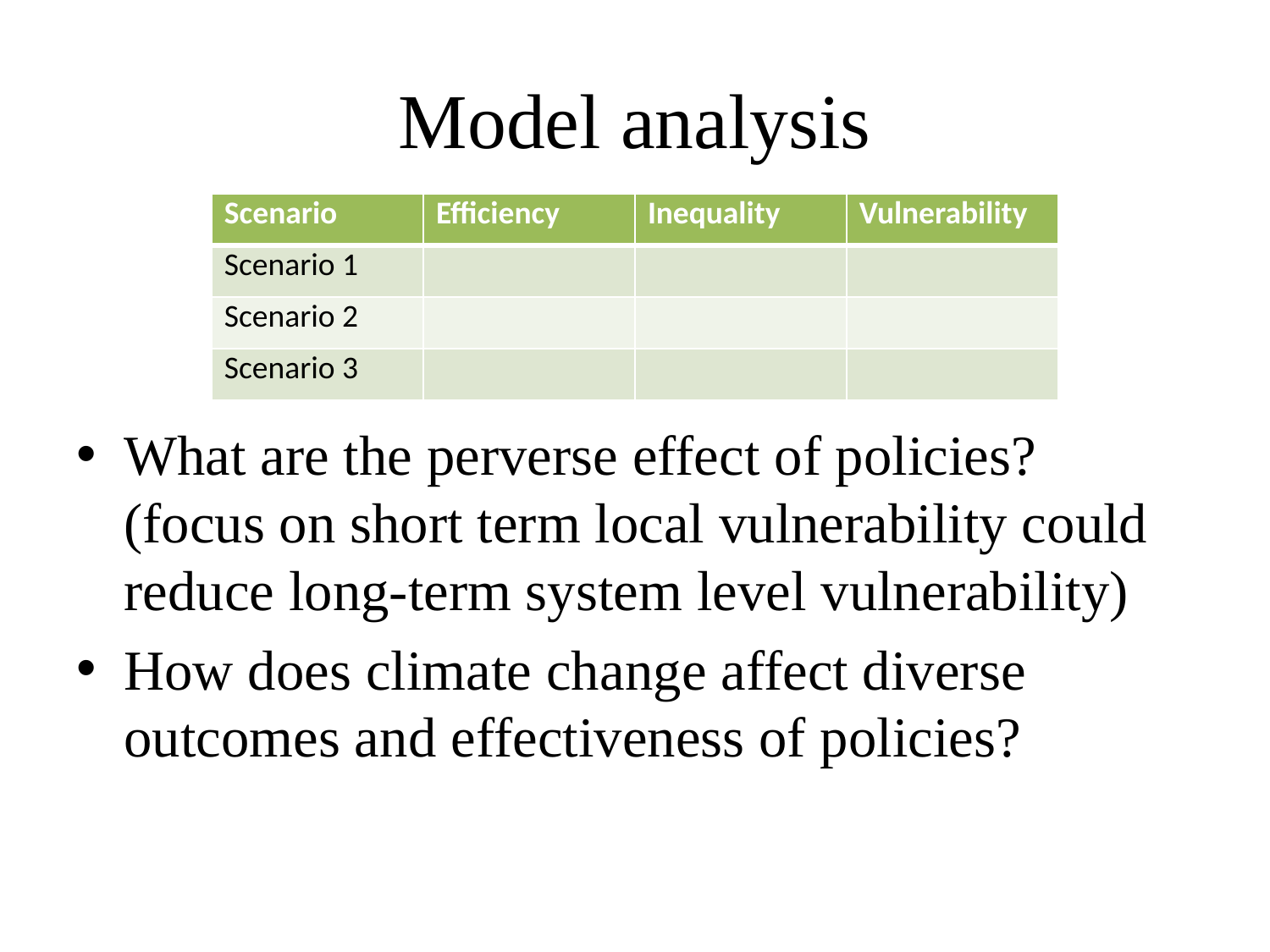

# Model analysis
| Scenario | Efficiency | Inequality | Vulnerability |
| --- | --- | --- | --- |
| Scenario 1 |  |  |  |
| Scenario 2 |  |  |  |
| Scenario 3 |  |  |  |
What are the perverse effect of policies? (focus on short term local vulnerability could reduce long-term system level vulnerability)
How does climate change affect diverse outcomes and effectiveness of policies?